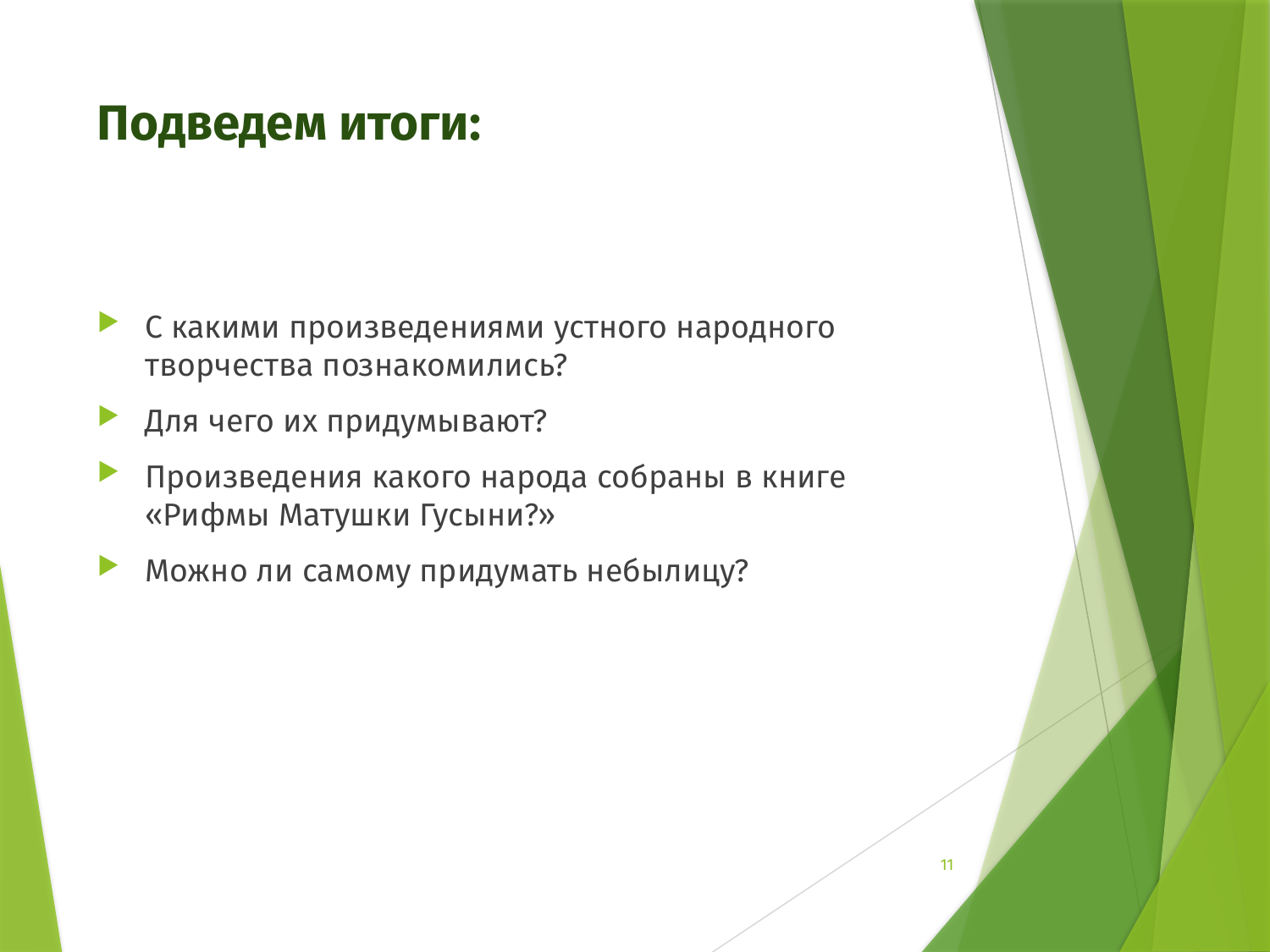

# Подведем итоги:
С какими произведениями устного народного творчества познакомились?
Для чего их придумывают?
Произведения какого народа собраны в книге «Рифмы Матушки Гусыни?»
Можно ли самому придумать небылицу?
11